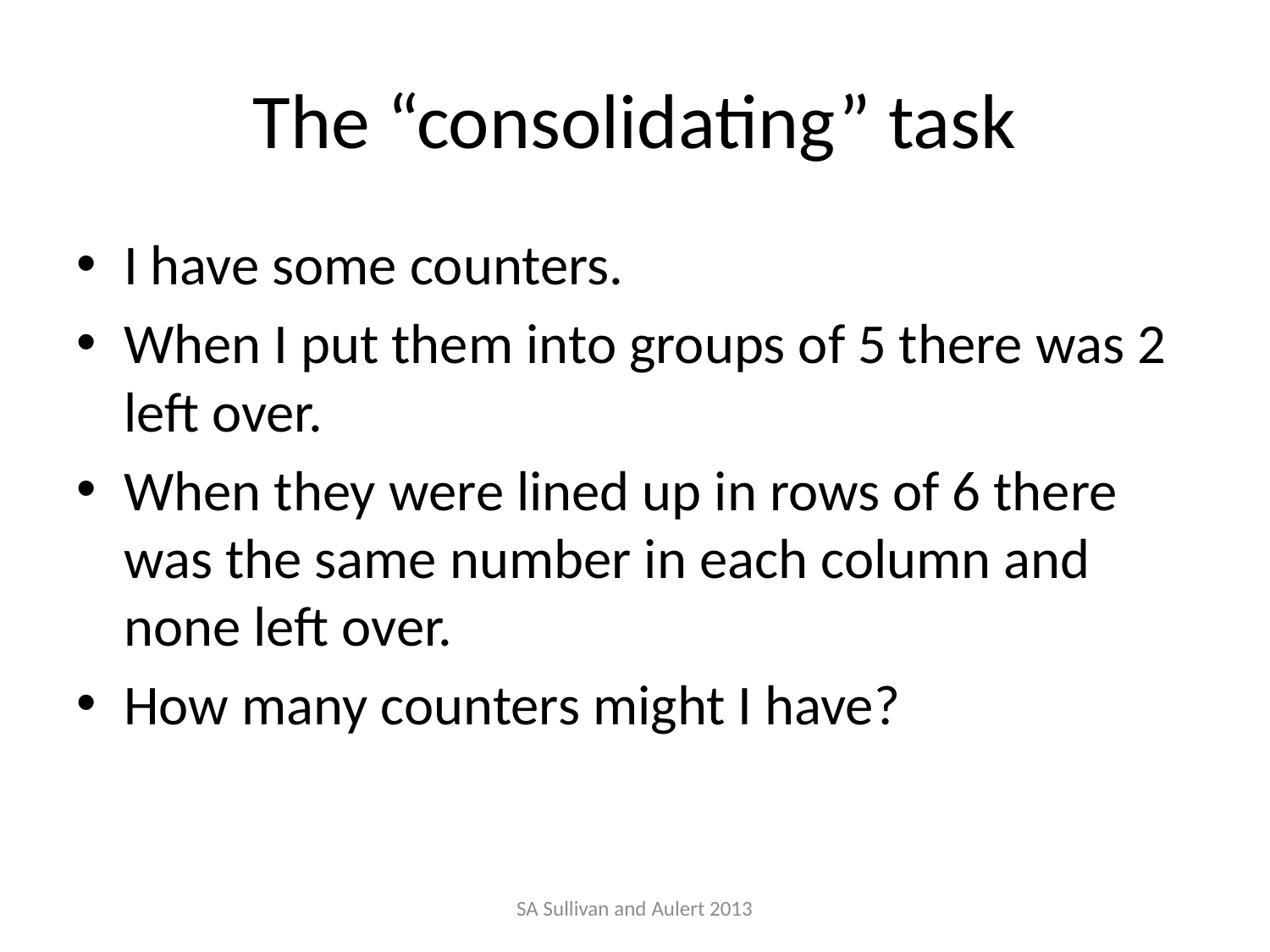

# The “consolidating” task
I have some counters.
When I put them into groups of 5 there was 2 left over.
When they were lined up in rows of 6 there was the same number in each column and none left over.
How many counters might I have?

SA Sullivan and Aulert 2013